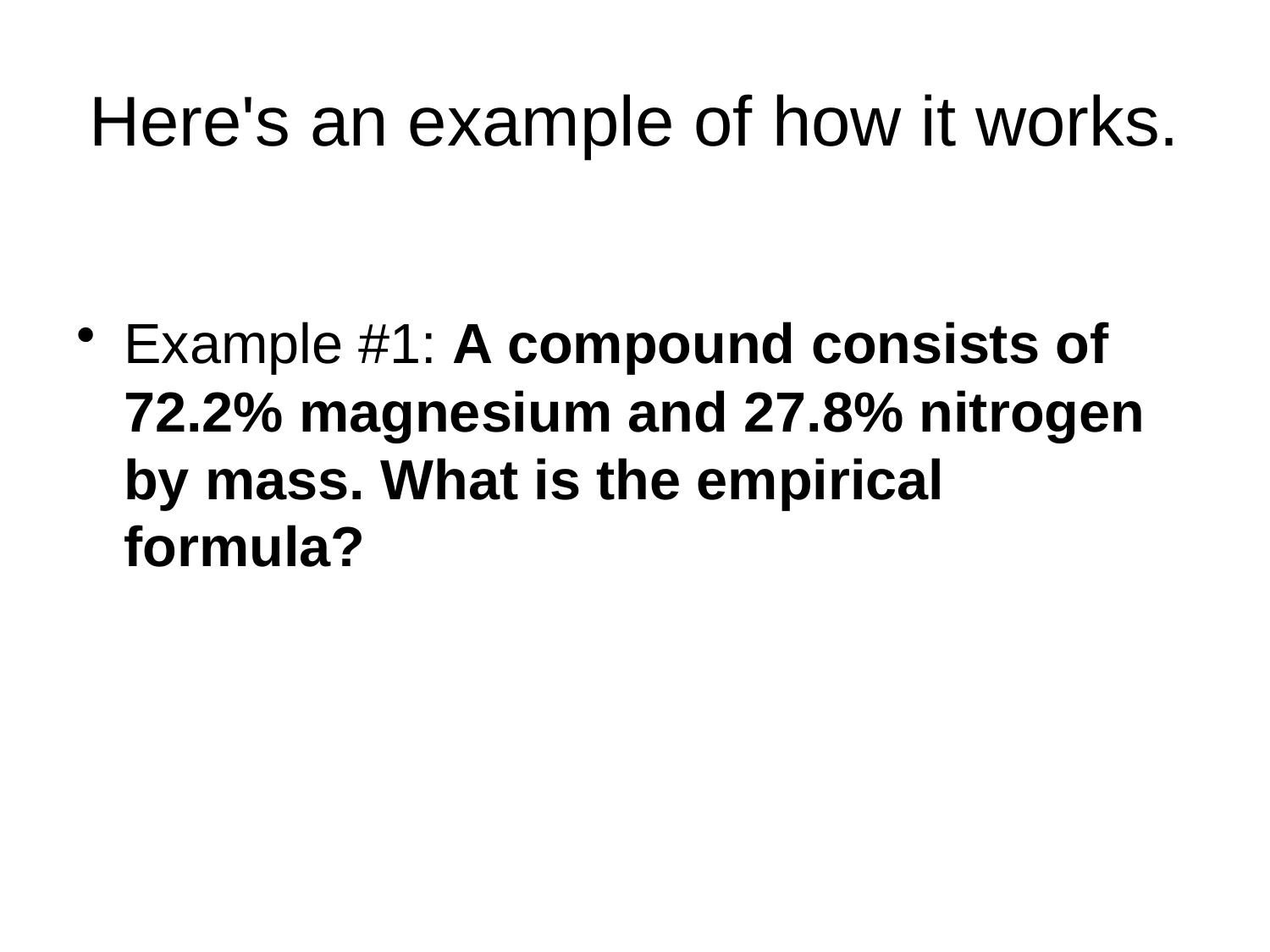

# Here's an example of how it works.

Example #1: A compound consists of 72.2% magnesium and 27.8% nitrogen by mass. What is the empirical formula?